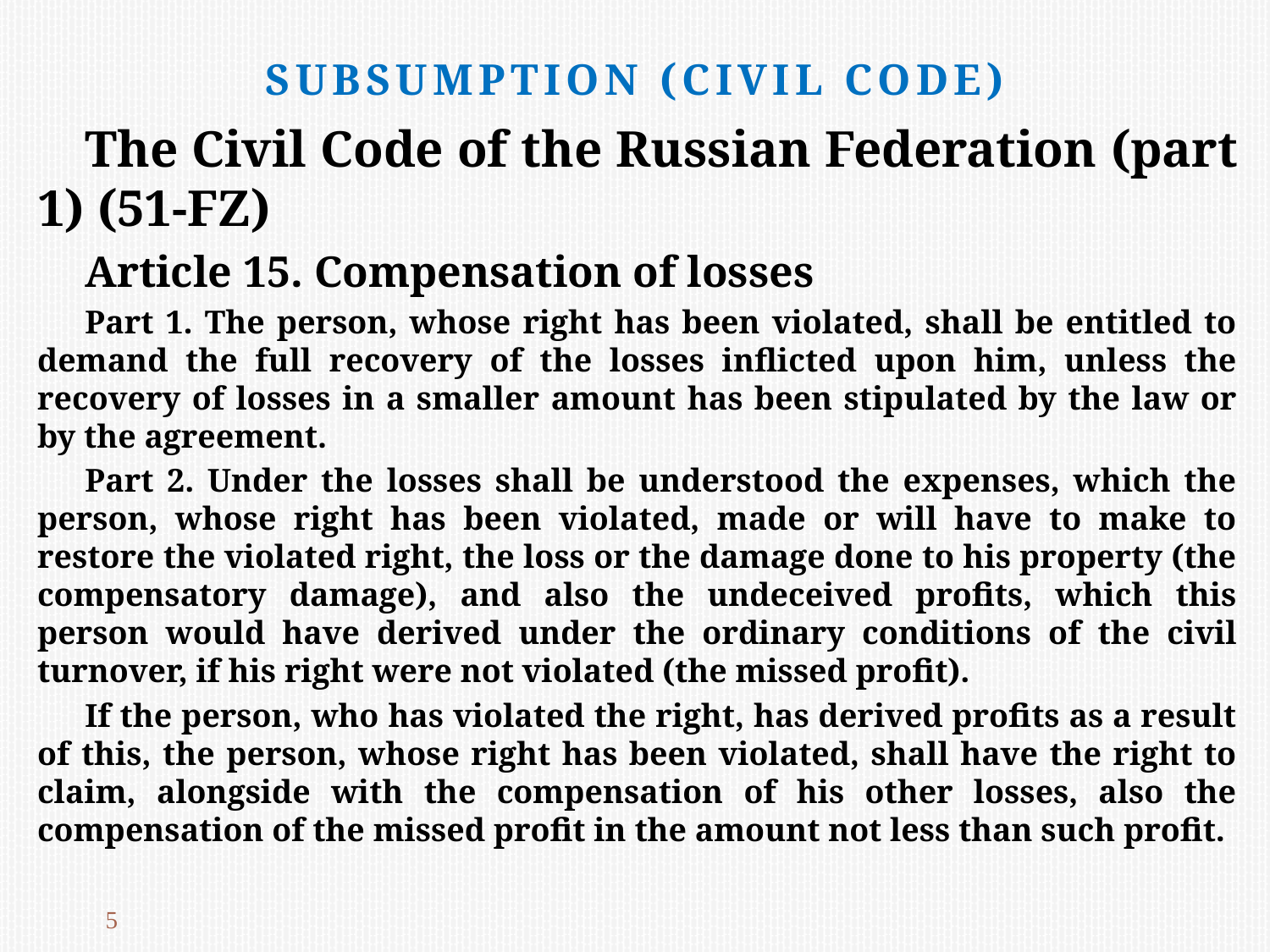

Subsumption (CIvil code)
The Civil Code of the Russian Federation (part 1) (51-FZ)
Article 15. Compensation of losses
Part 1. The person, whose right has been violated, shall be entitled to demand the full recovery of the losses inflicted upon him, unless the recovery of losses in a smaller amount has been stipulated by the law or by the agreement.
Part 2. Under the losses shall be understood the expenses, which the person, whose right has been violated, made or will have to make to restore the violated right, the loss or the damage done to his property (the compensatory damage), and also the undeceived profits, which this person would have derived under the ordinary conditions of the civil turnover, if his right were not violated (the missed profit).
If the person, who has violated the right, has derived profits as a result of this, the person, whose right has been violated, shall have the right to claim, alongside with the compensation of his other losses, also the compensation of the missed profit in the amount not less than such profit.
5